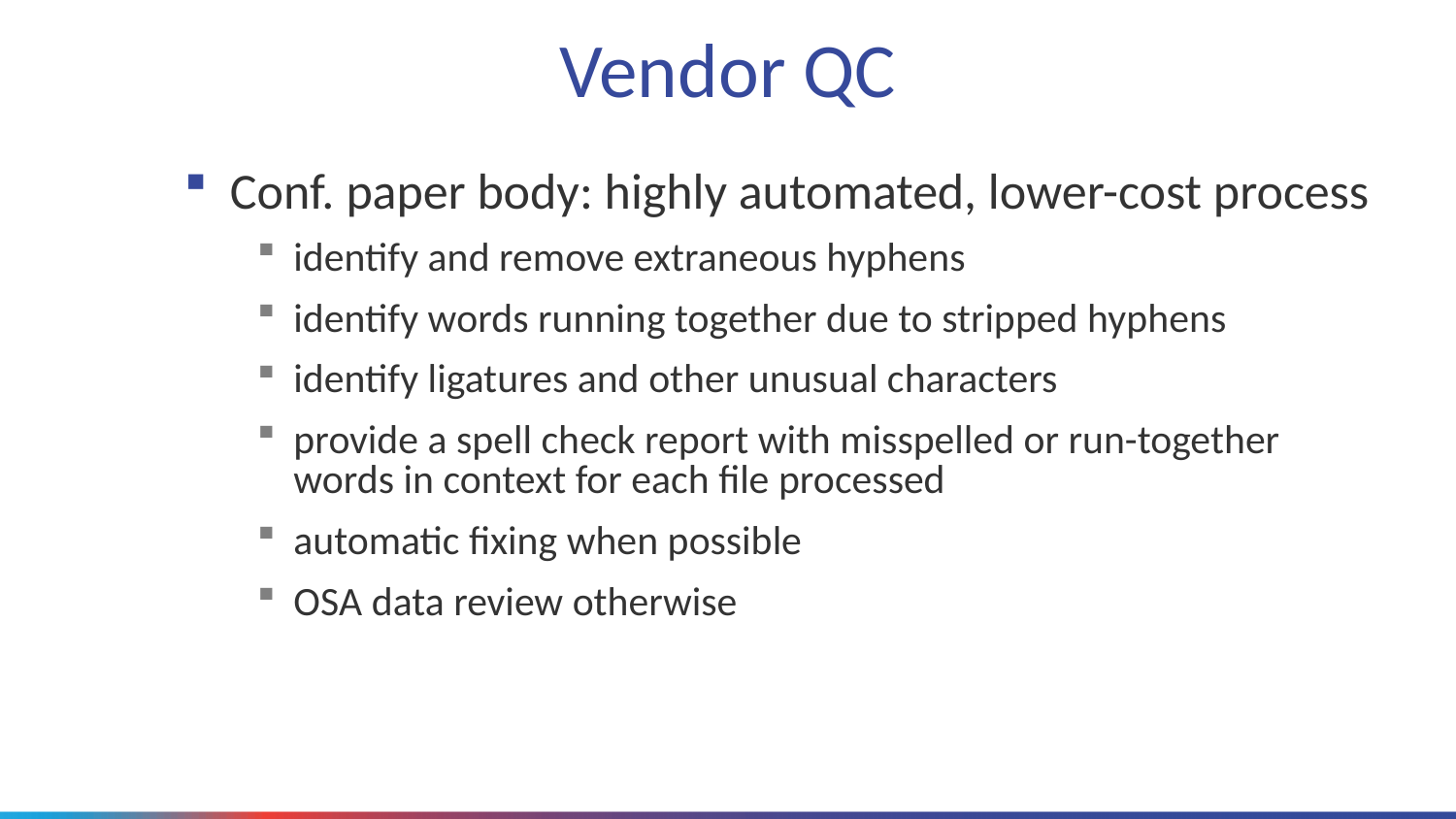

# Vendor QC
Conf. paper body: highly automated, lower-cost process
identify and remove extraneous hyphens
identify words running together due to stripped hyphens
identify ligatures and other unusual characters
provide a spell check report with misspelled or run-together words in context for each file processed
automatic fixing when possible
OSA data review otherwise